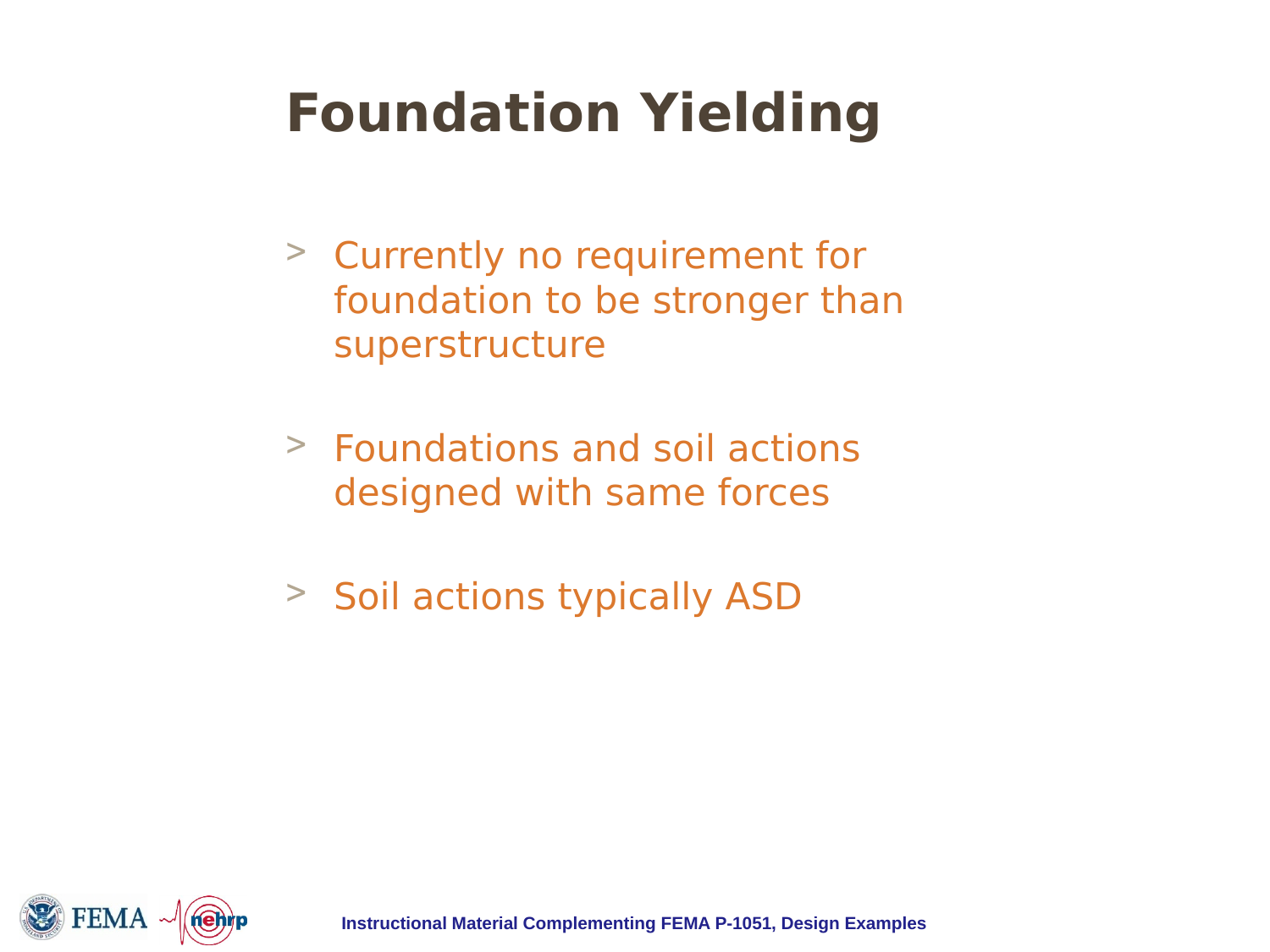

# Foundation Yielding
Currently no requirement for foundation to be stronger than superstructure

Foundations and soil actions designed with same forces

Soil actions typically ASD